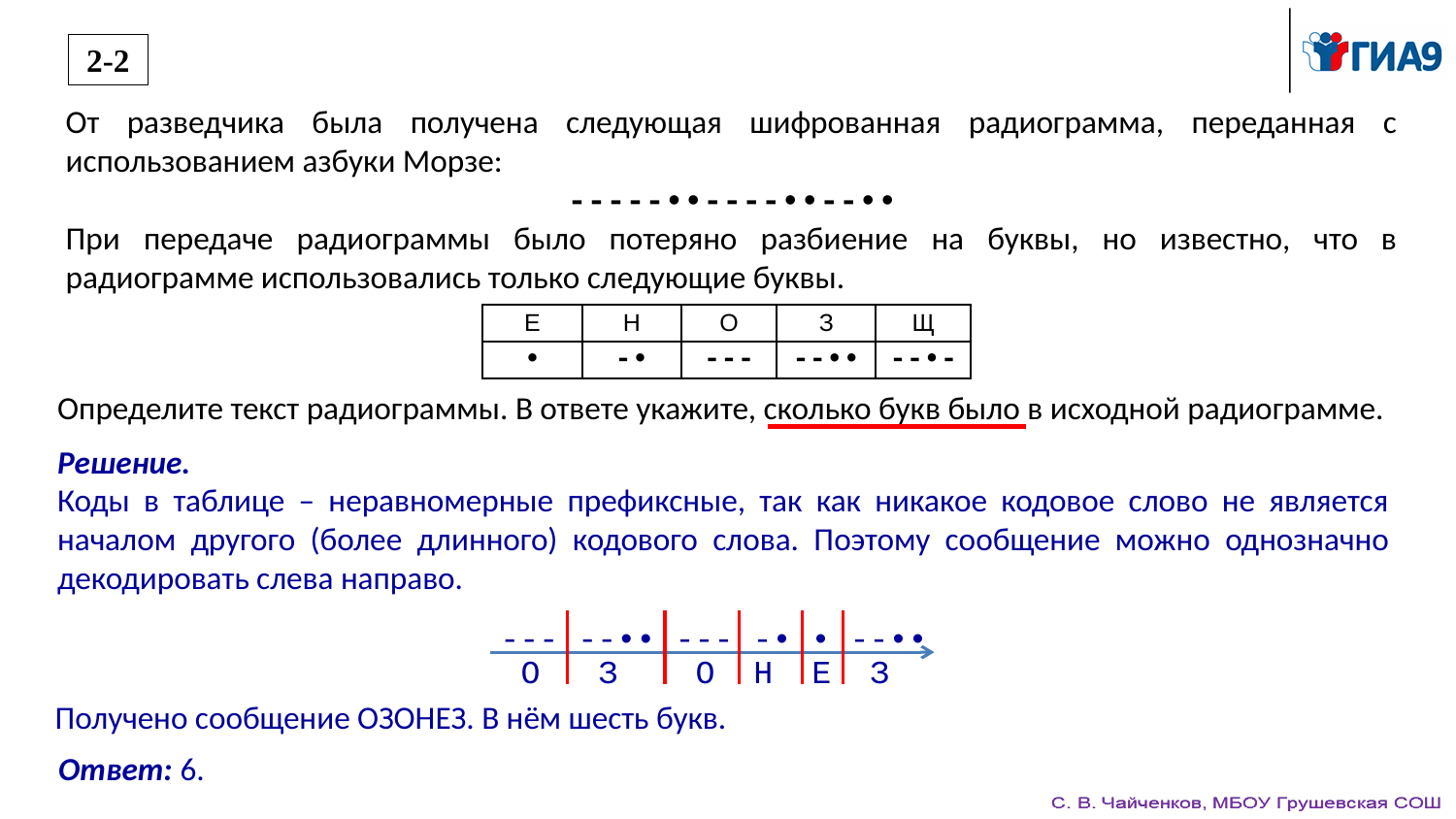

2-2
От разведчика была получена следующая шифрованная радиограмма, переданная с использованием азбуки Морзе:
-----••----••--••
При передаче радиограммы было потеряно разбиение на буквы, но известно, что в радиограмме использовались только следующие буквы.
| Е | Н | О | З | Щ |
| --- | --- | --- | --- | --- |
| • | -• | --- | --•• | --•- |
Определите текст радиограммы. В ответе укажите, сколько букв было в исходной радиограмме.
Решение.
Коды в таблице – неравномерные префиксные, так как никакое кодовое слово не является началом другого (более длинного) кодового слова. Поэтому сообщение можно однозначно декодировать слева направо.
--- --•• --- -• • --••
 О   З    О  Н  Е  З
Получено сообщение ОЗОНЕЗ. В нём шесть букв.
Ответ: 6.